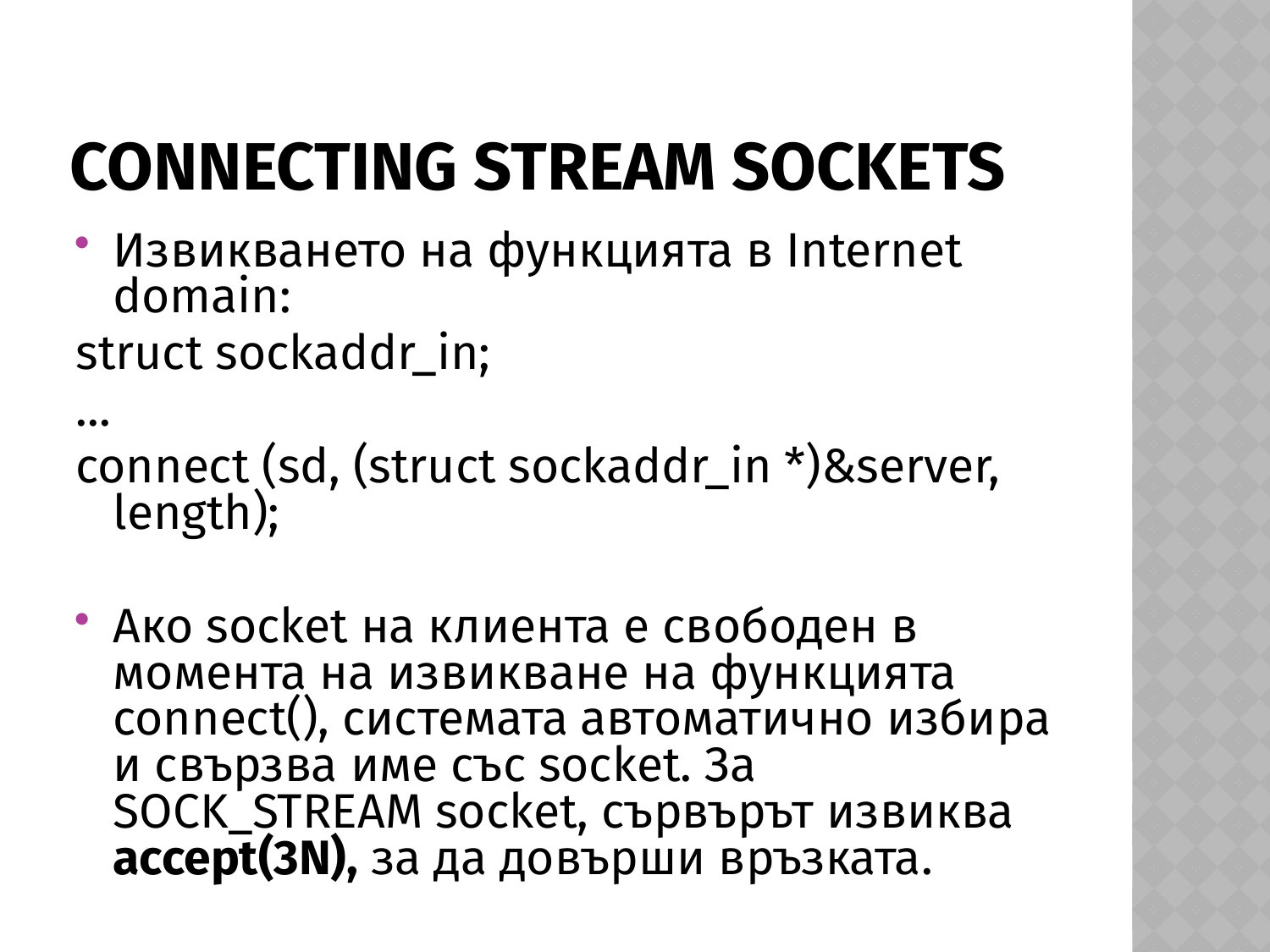

# Connecting Stream Sockets
Извикването на функцията в Internet domain:
struct sockaddr_in;
...
connect (sd, (struct sockaddr_in *)&server, length);

Ако socket на клиента е свободен в момента на извикване на функцията connect(), системата автоматично избира и свързва име със socket. За SOCK_STREAM socket, сървърът извиква accept(3N), за да довърши връзката.